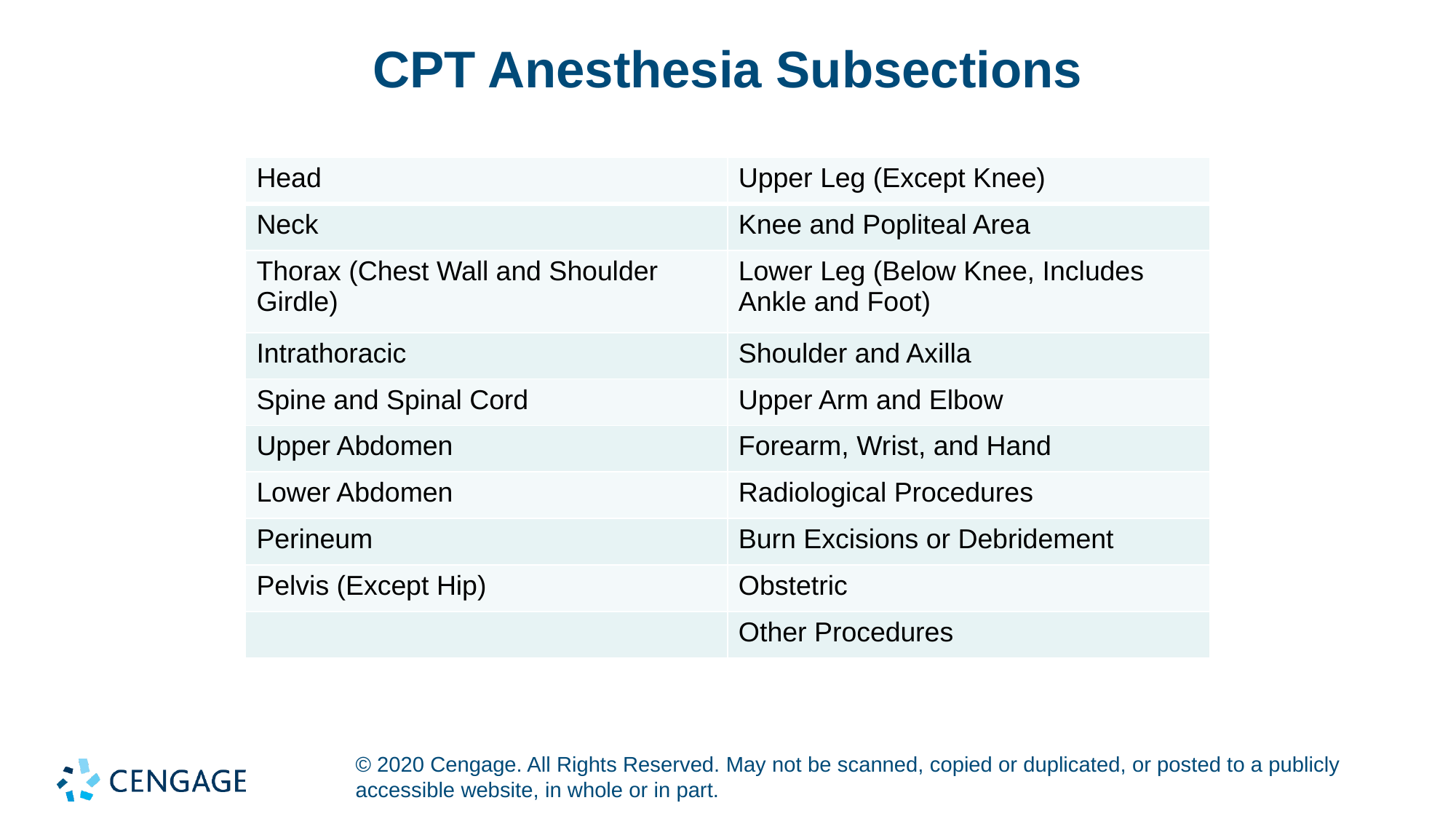

# CPT Anesthesia Subsections
| Head | Upper Leg (Except Knee) |
| --- | --- |
| Neck | Knee and Popliteal Area |
| Thorax (Chest Wall and Shoulder Girdle) | Lower Leg (Below Knee, Includes Ankle and Foot) |
| Intrathoracic | Shoulder and Axilla |
| Spine and Spinal Cord | Upper Arm and Elbow |
| Upper Abdomen | Forearm, Wrist, and Hand |
| Lower Abdomen | Radiological Procedures |
| Perineum | Burn Excisions or Debridement |
| Pelvis (Except Hip) | Obstetric |
|  | Other Procedures |